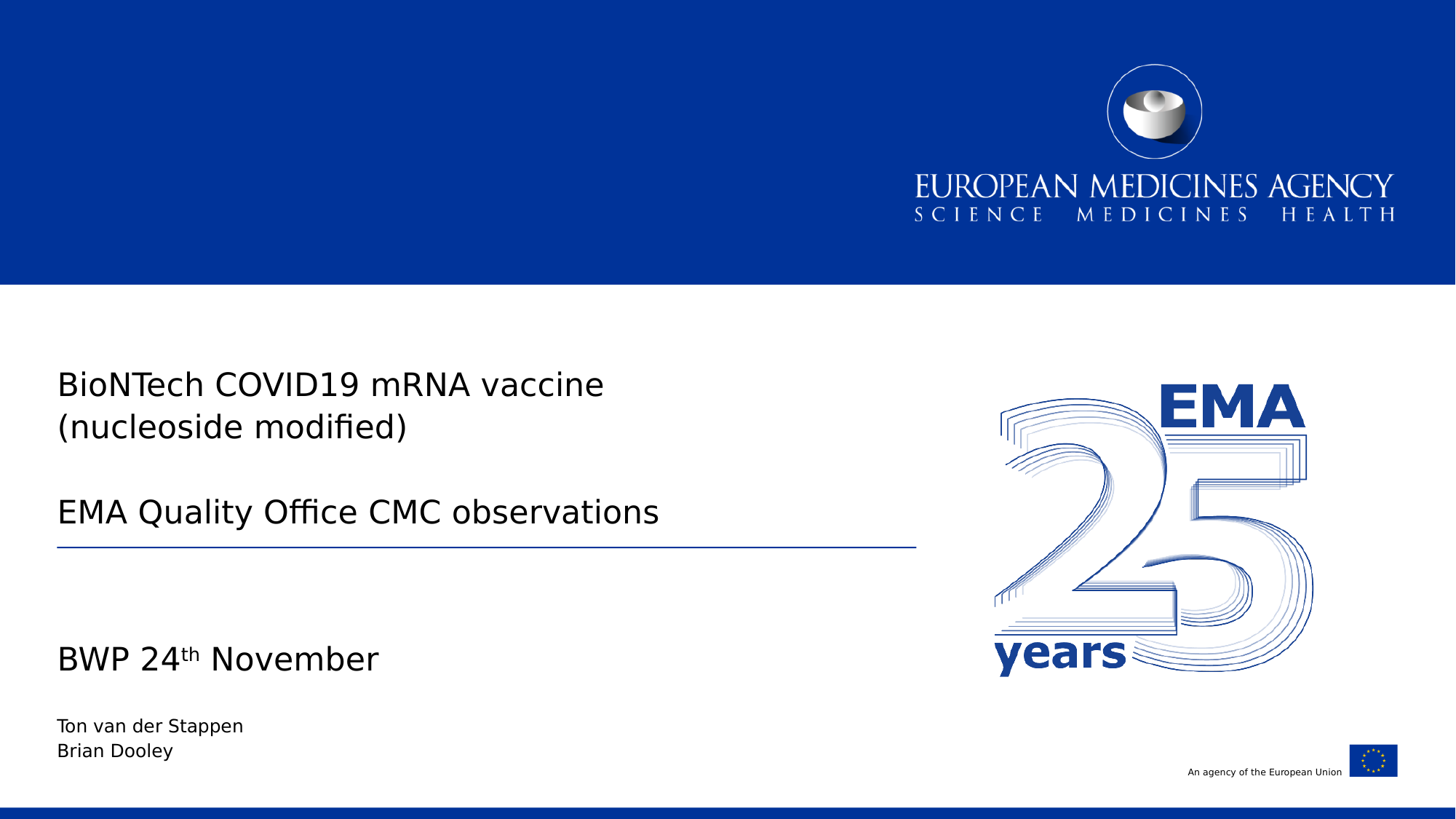

# BioNTech COVID19 mRNA vaccine (nucleoside modified) EMA Quality Office CMC observations
BWP 24th November
Ton van der Stappen
Brian Dooley